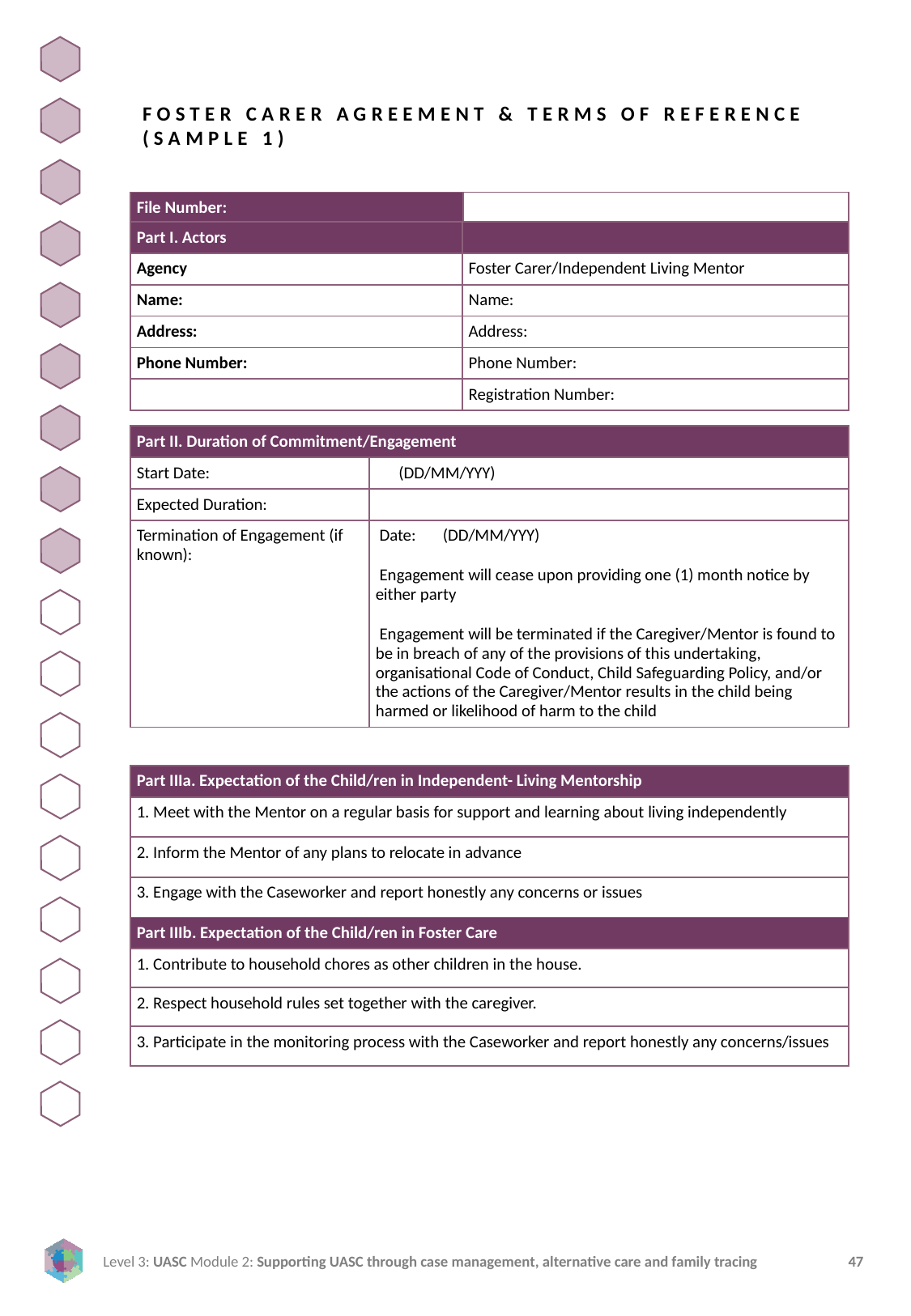

FOSTER CARER AGREEMENT & TERMS OF REFERENCE (SAMPLE 1)

| File Number: |  |
| --- | --- |
| Part I. Actors |  |
| --- | --- |
| Agency | Foster Carer/Independent Living Mentor |
| Name: | Name: |
| Address: | Address: |
| Phone Number: | Phone Number: |
|  | Registration Number: |

| Part II. Duration of Commitment/Engagement |  |
| --- | --- |
| Start Date: | (DD/MM/YYY) |
| Expected Duration: |  |
| Termination of Engagement (if known): | Date:       (DD/MM/YYY) Engagement will cease upon providing one (1) month notice by either party Engagement will be terminated if the Caregiver/Mentor is found to be in breach of any of the provisions of this undertaking, organisational Code of Conduct, Child Safeguarding Policy, and/or the actions of the Caregiver/Mentor results in the child being harmed or likelihood of harm to the child |

| Part IIIa. Expectation of the Child/ren in Independent- Living Mentorship |
| --- |
| 1. Meet with the Mentor on a regular basis for support and learning about living independently |
| 2. Inform the Mentor of any plans to relocate in advance |
| 3. Engage with the Caseworker and report honestly any concerns or issues |
| Part IIIb. Expectation of the Child/ren in Foster Care |
| 1. Contribute to household chores as other children in the house. |
| 2. Respect household rules set together with the caregiver. |
| 3. Participate in the monitoring process with the Caseworker and report honestly any concerns/issues |